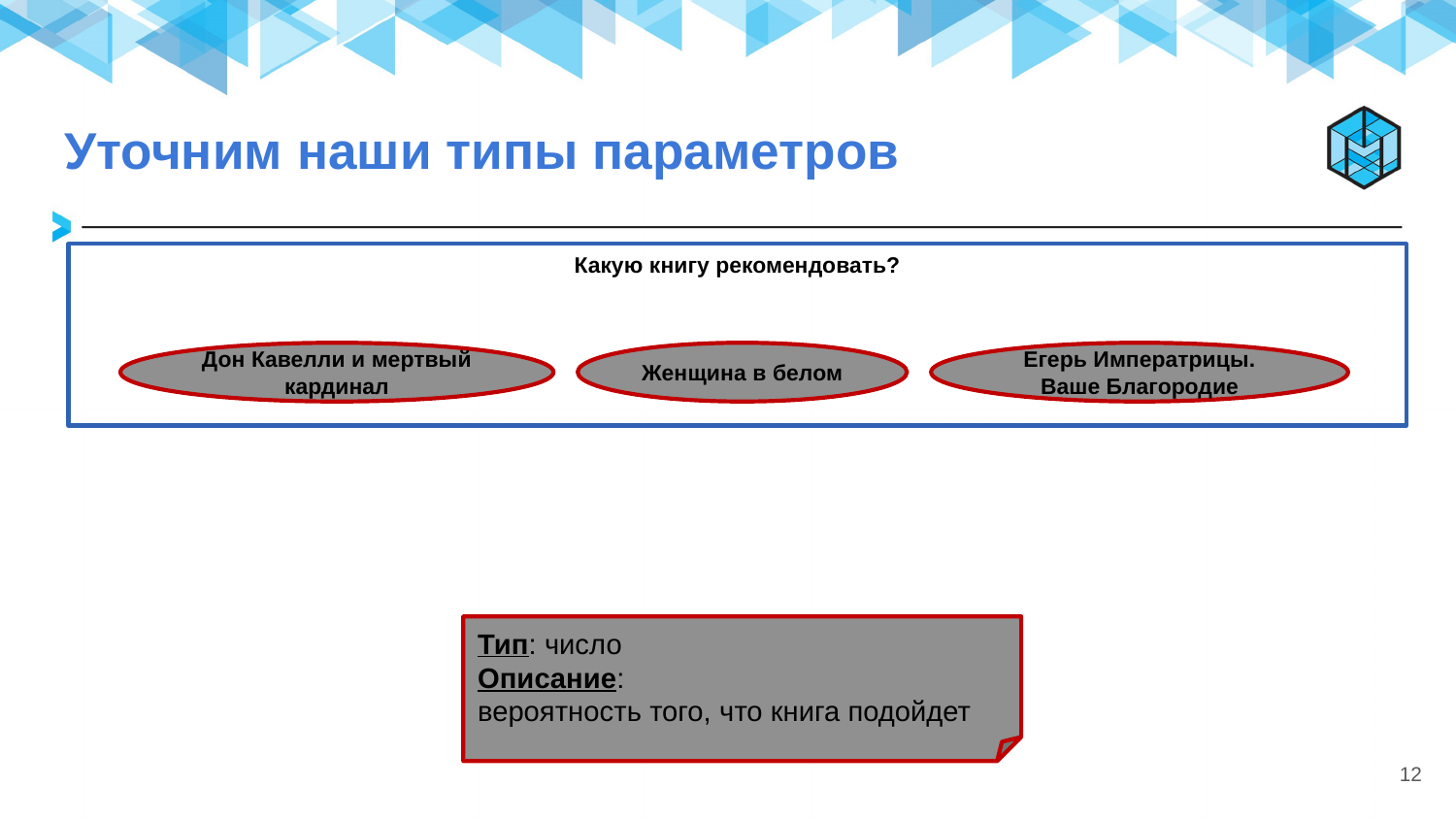

# Уточним наши типы параметров
Какую книгу рекомендовать?
Дон Кавелли и мертвый кардинал
Женщина в белом
Егерь Императрицы. Ваше Благородие
Тип: число
Описание:
вероятность того, что книга подойдет
12